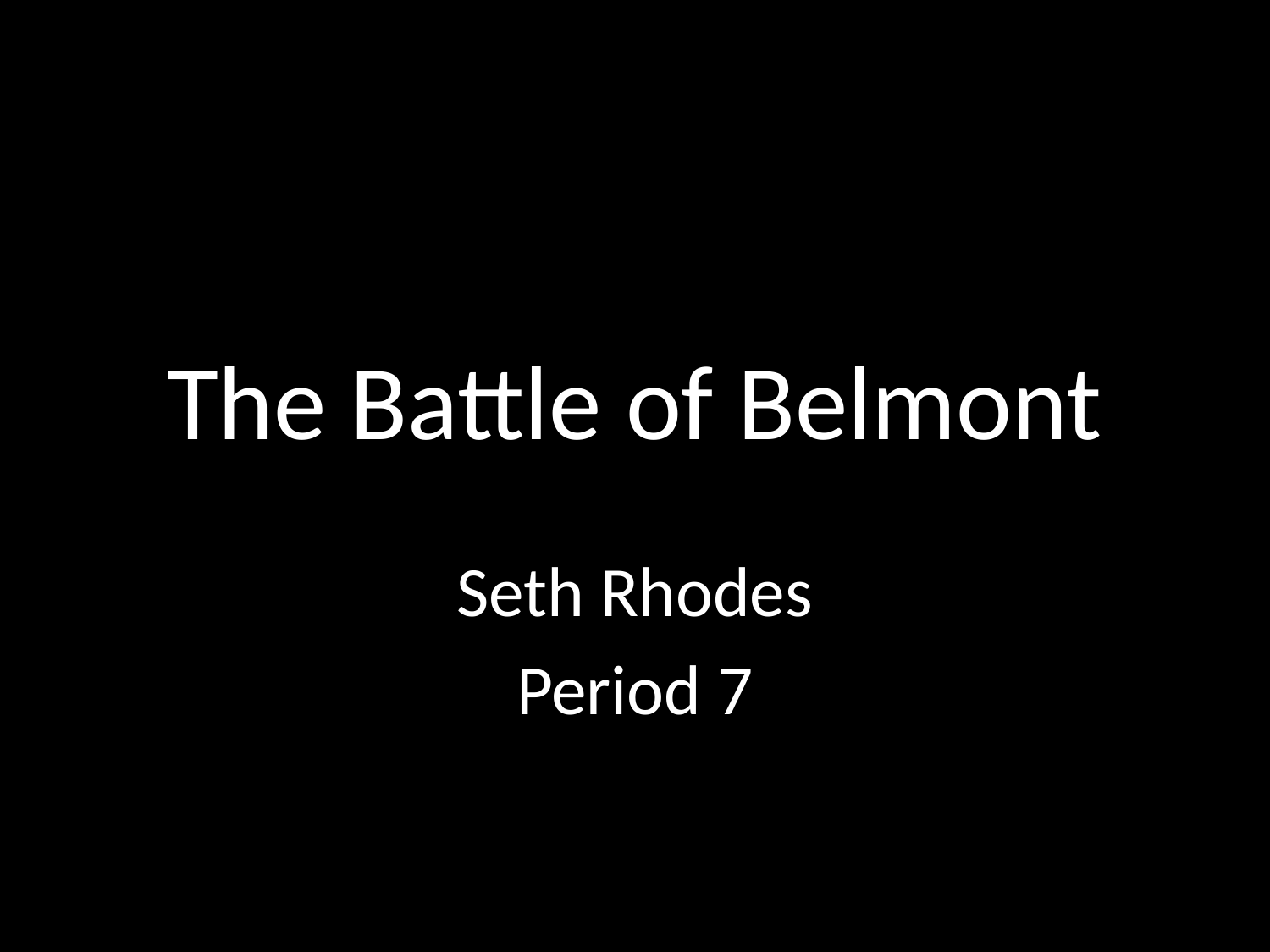

# The Battle of Belmont
Seth Rhodes
Period 7